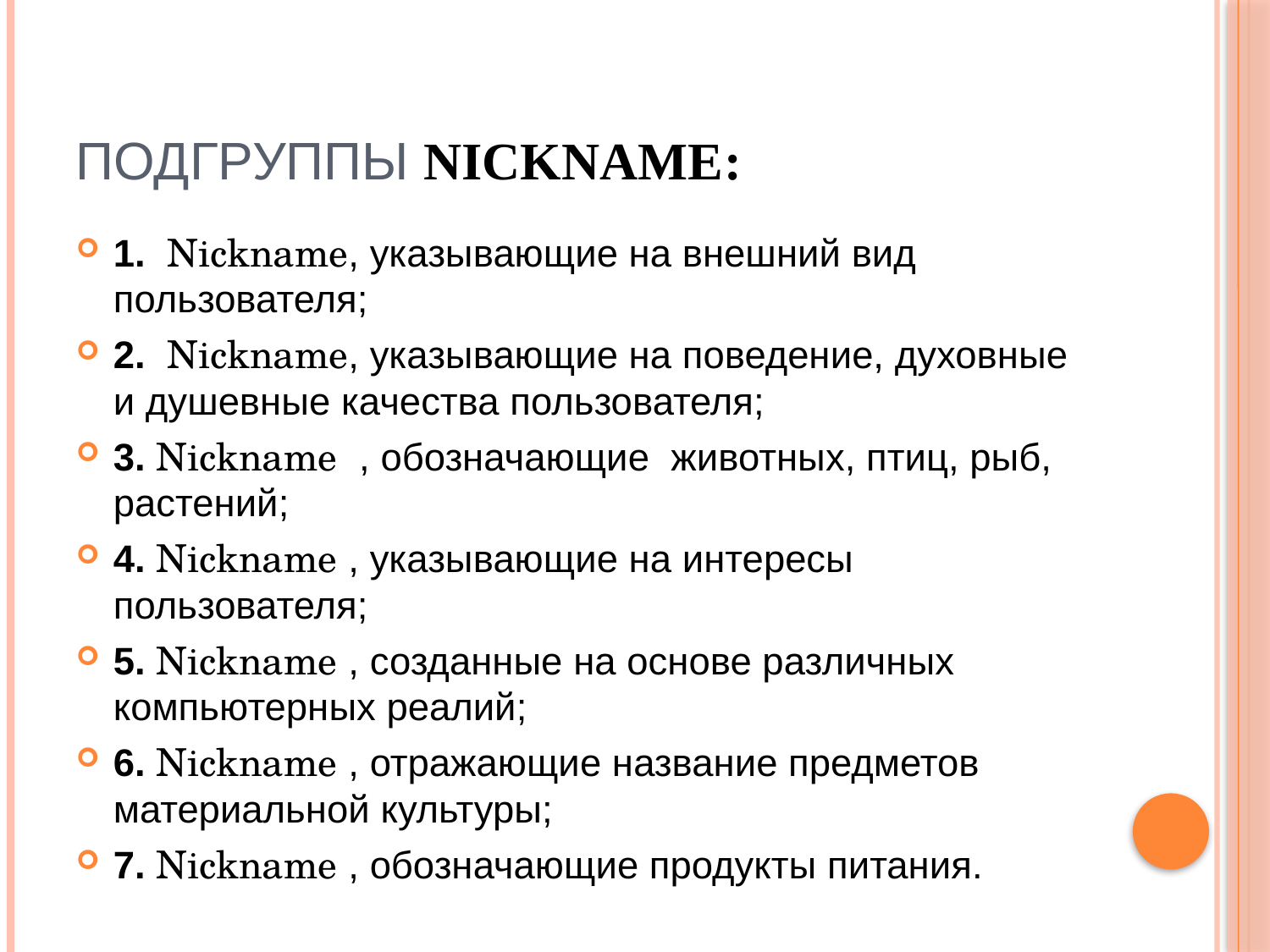

# Подгруппы Nickname:
1.  Nickname, указывающие на внешний вид пользователя;
2.  Nickname, указывающие на поведение, духовные и душевные качества пользователя;
3. Nickname  , обозначающие  животных, птиц, рыб, растений;
4. Nickname , указывающие на интересы пользователя;
5. Nickname , созданные на основе различных компьютерных реалий;
6. Nickname , отражающие название предметов материальной культуры;
7. Nickname , обозначающие продукты питания.